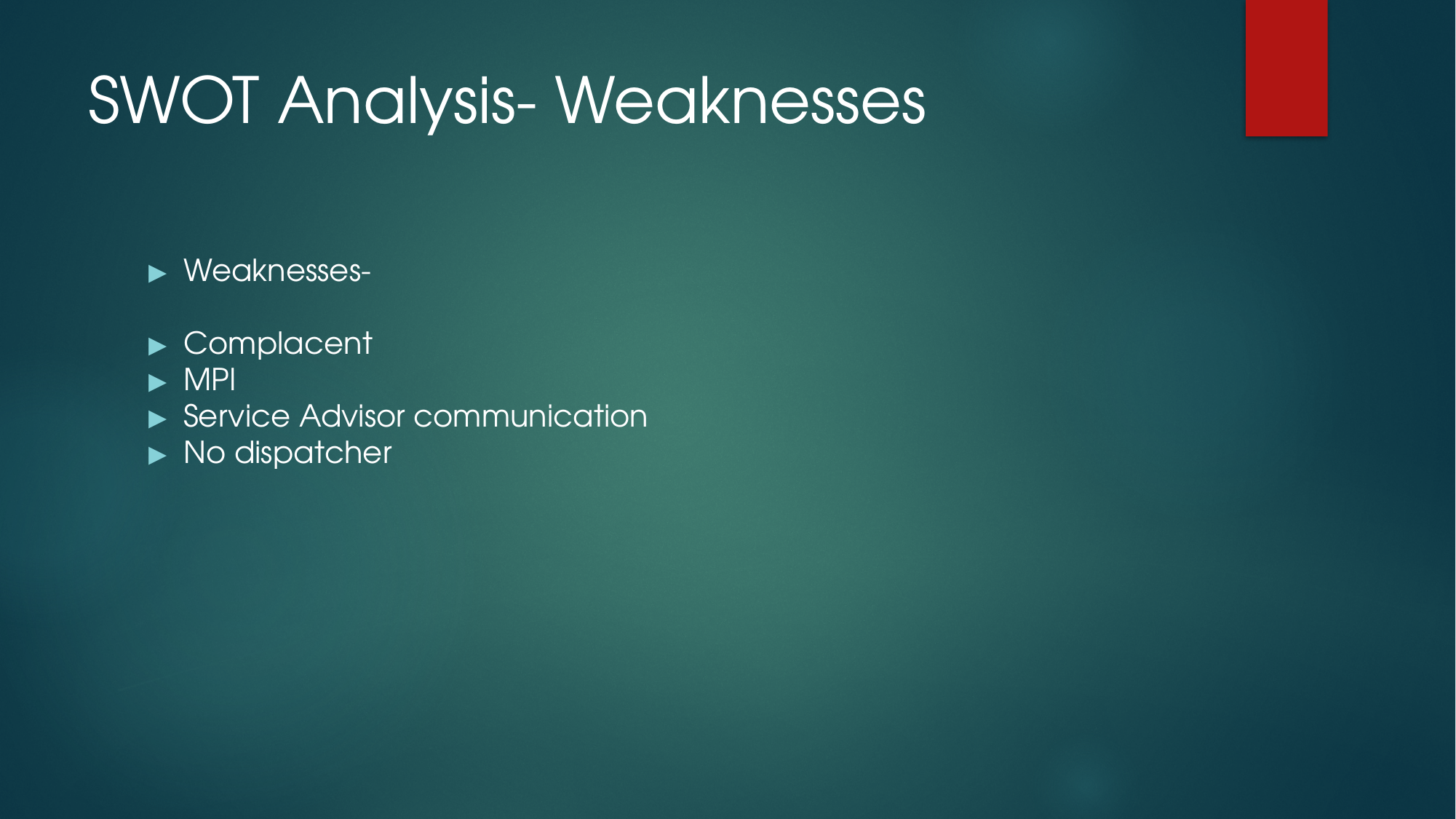

# SWOT Analysis- Weaknesses
Weaknesses-

Complacent
MPI
Service Advisor communication
No dispatcher